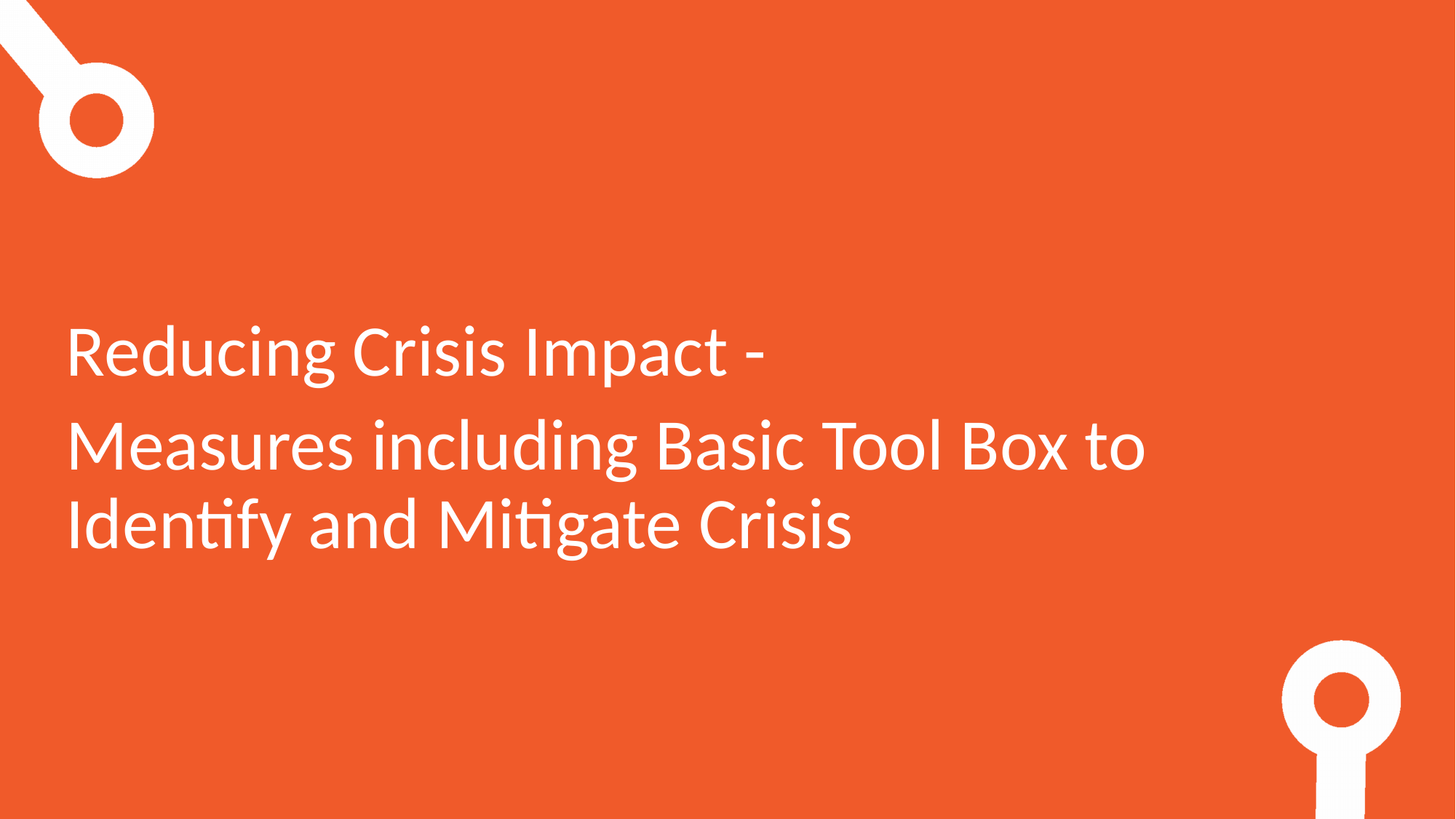

Reducing Crisis Impact -
Measures including Basic Tool Box to Identify and Mitigate Crisis